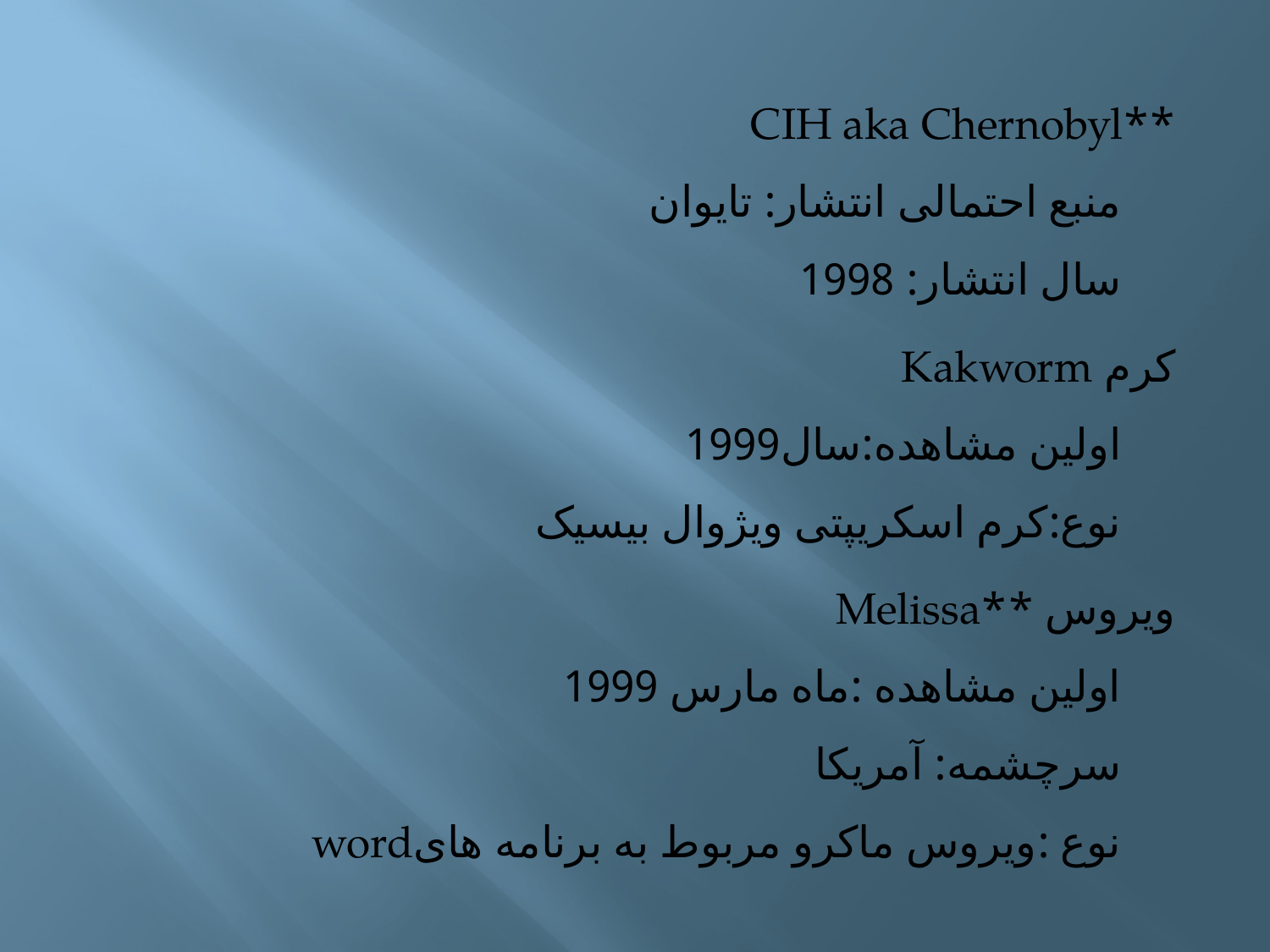

**CIH aka Chernobyl
منبع احتمالی انتشار: تایوان
سال انتشار: 1998
کرم Kakworm
اولین مشاهده:سال1999
نوع:کرم اسکریپتی ویژوال بیسیک
ویروس **Melissa
اولین مشاهده :ماه مارس 1999
سرچشمه: آمریکا
نوع :ویروس ماکرو مربوط به برنامه هایword